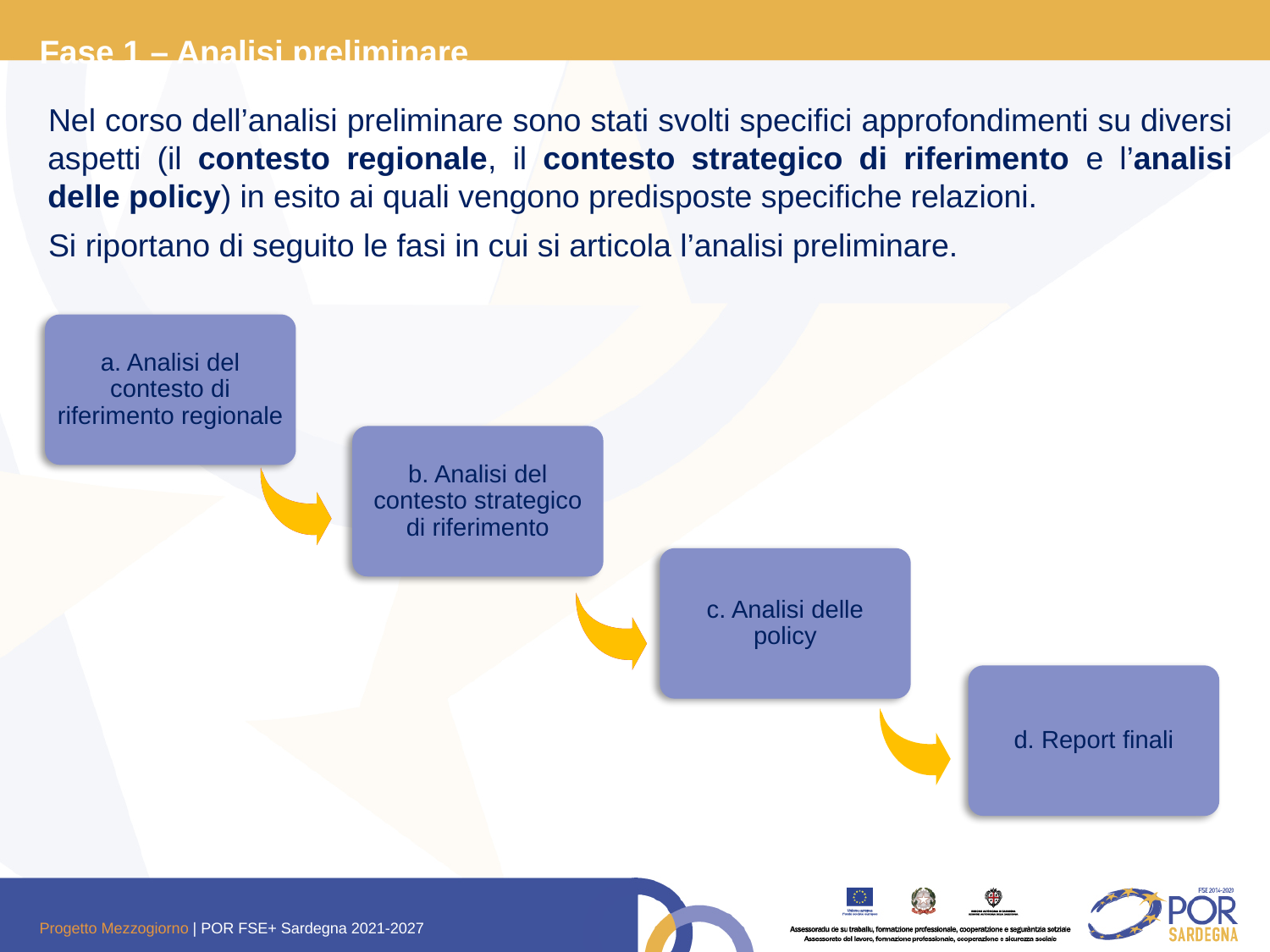

Fase 1 – Analisi preliminare
Nel corso dell’analisi preliminare sono stati svolti specifici approfondimenti su diversi aspetti (il contesto regionale, il contesto strategico di riferimento e l’analisi delle policy) in esito ai quali vengono predisposte specifiche relazioni.
Si riportano di seguito le fasi in cui si articola l’analisi preliminare.

a. Analisi del contesto di riferimento regionale

b. Analisi del contesto strategico di riferimento

c. Analisi delle policy

d. Report finali

Progetto Mezzogiorno | POR FSE+ Sardegna 2021-2027